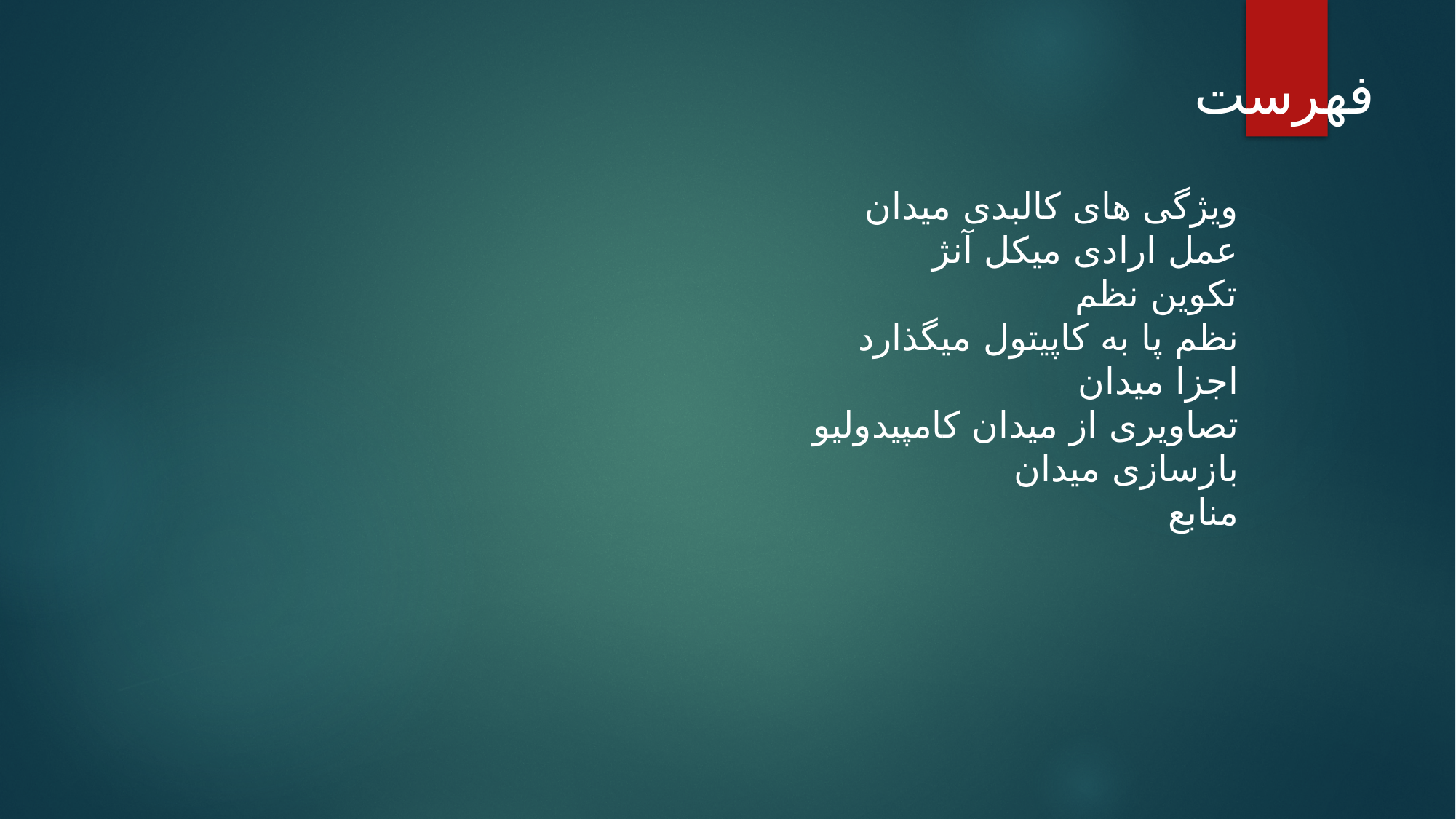

فهرست
ویژگی های کالبدی میدان
عمل ارادی میکل آنژ
تکوین نظم
نظم پا به کاپیتول میگذارد
اجزا میدان
تصاویری از میدان کامپیدولیو
بازسازی میدان
منابع